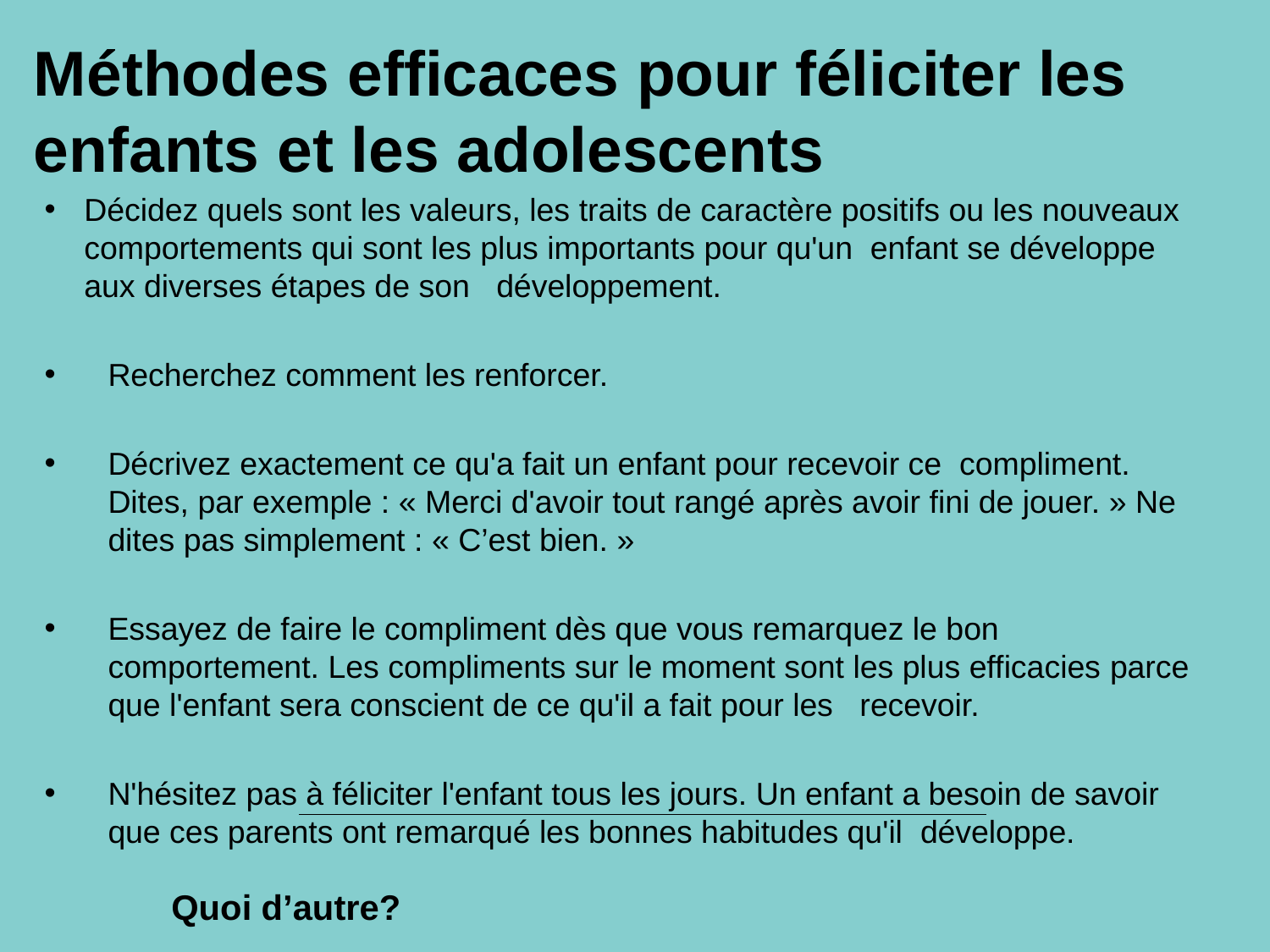

# Méthodes efficaces pour féliciter les enfants et les adolescents
Décidez quels sont les valeurs, les traits de caractère positifs ou les nouveaux comportements qui sont les plus importants pour qu'un  enfant se développe aux diverses étapes de son   développement.

Recherchez comment les renforcer.

Décrivez exactement ce qu'a fait un enfant pour recevoir ce  compliment. Dites, par exemple : « Merci d'avoir tout rangé après avoir fini de jouer. » Ne dites pas simplement : « C’est bien. »

Essayez de faire le compliment dès que vous remarquez le bon comportement. Les compliments sur le moment sont les plus efficacies parce que l'enfant sera conscient de ce qu'il a fait pour les   recevoir.

N'hésitez pas à féliciter l'enfant tous les jours. Un enfant a besoin de savoir que ces parents ont remarqué les bonnes habitudes qu'il  développe.

Quoi d’autre?